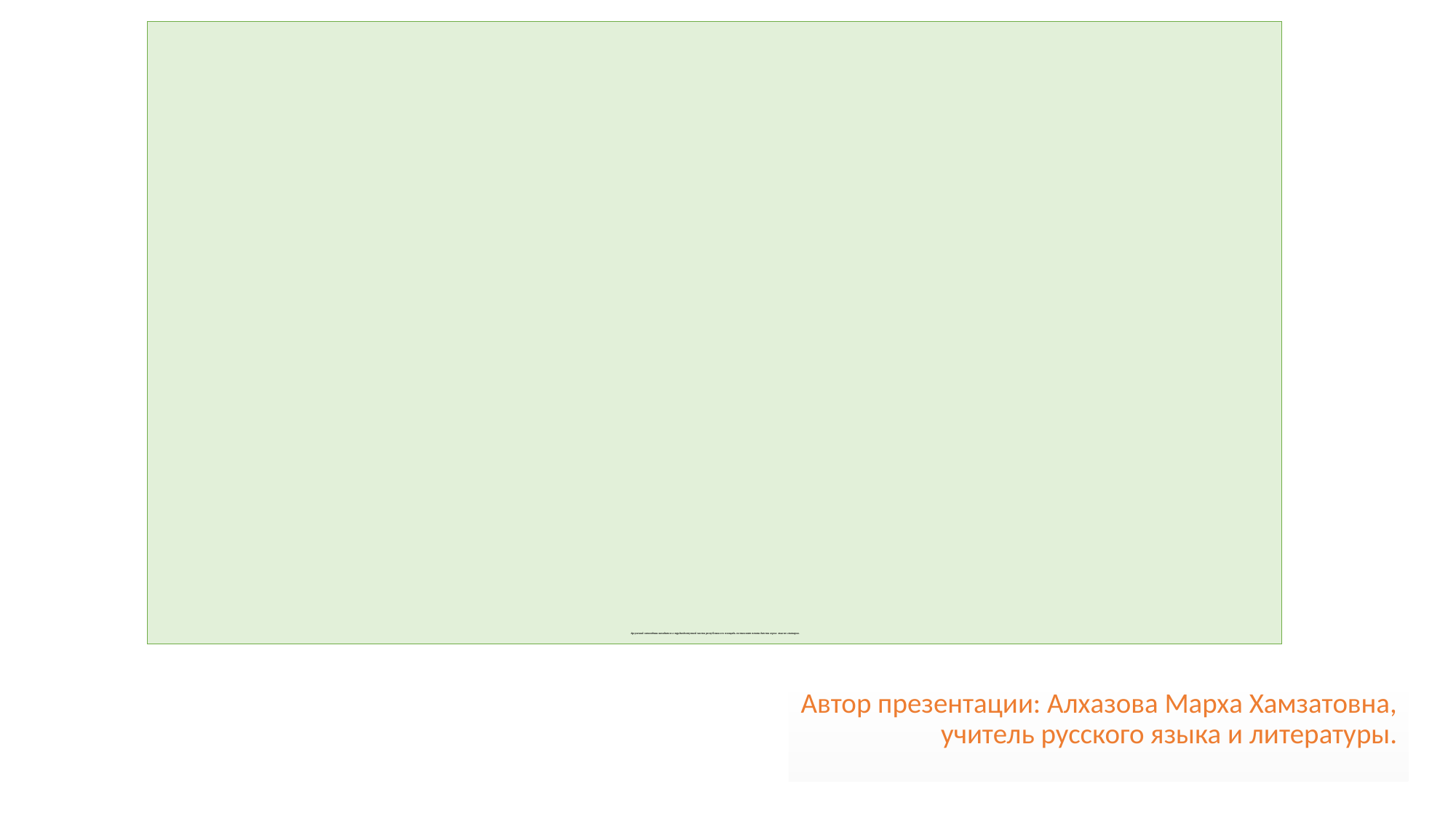

# Аргунский заповедник находится в труднодоступной части республики его площадь составляет почти двести сорок  тысяч гектаров.
Автор презентации: Алхазова Марха Хамзатовна, учитель русского языка и литературы.